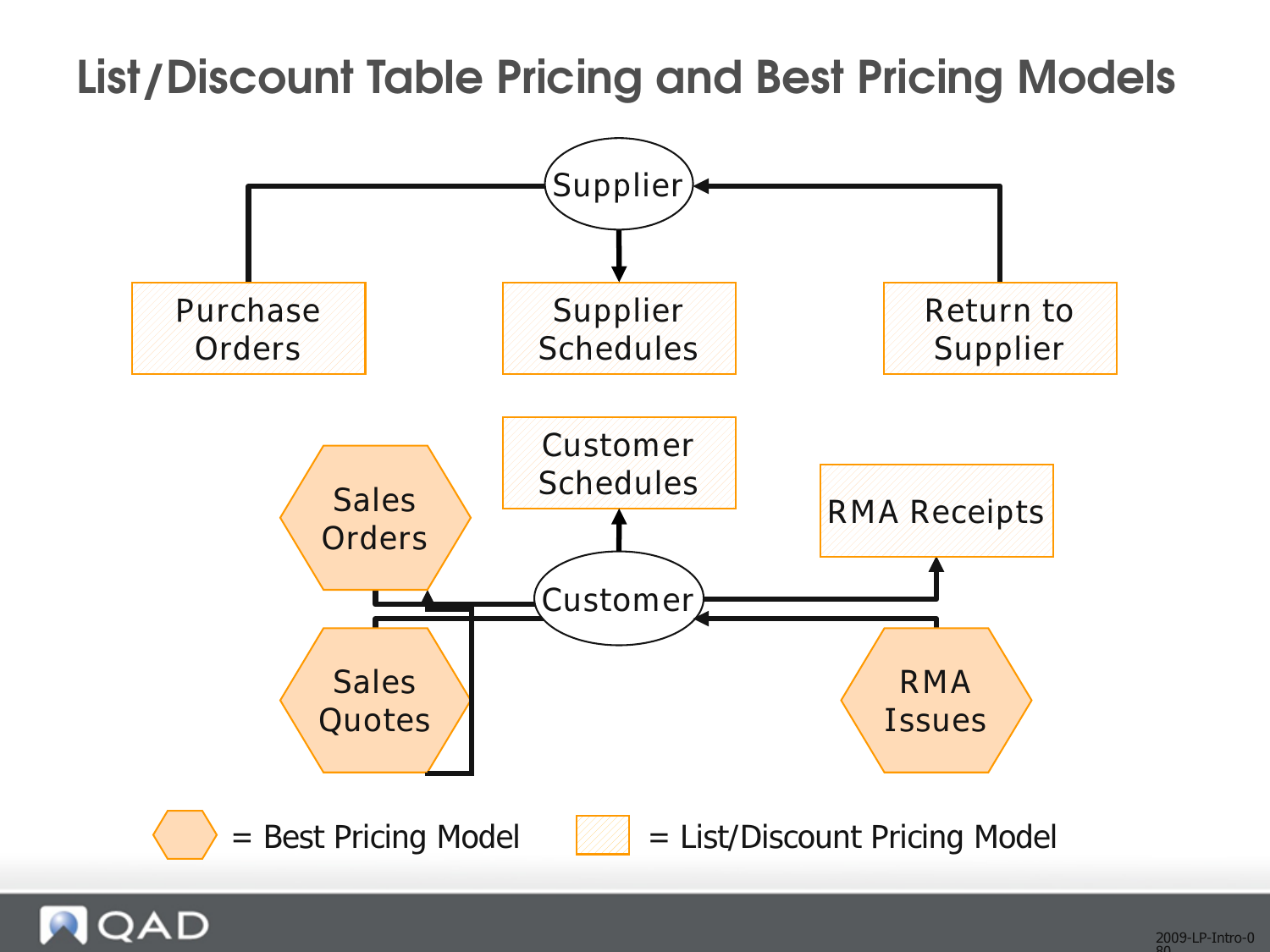

# List/Discount Table Pricing and Best Pricing Models
Supplier

Purchase
Orders
Supplier
Schedules
Return to
Supplier
Customer
Schedules

Sales
Orders
RMA Receipts
Customer

Sales
Quotes
RMA
Issues
= Best Pricing Model

= List/Discount Pricing Model

2009-LP-Intro-080